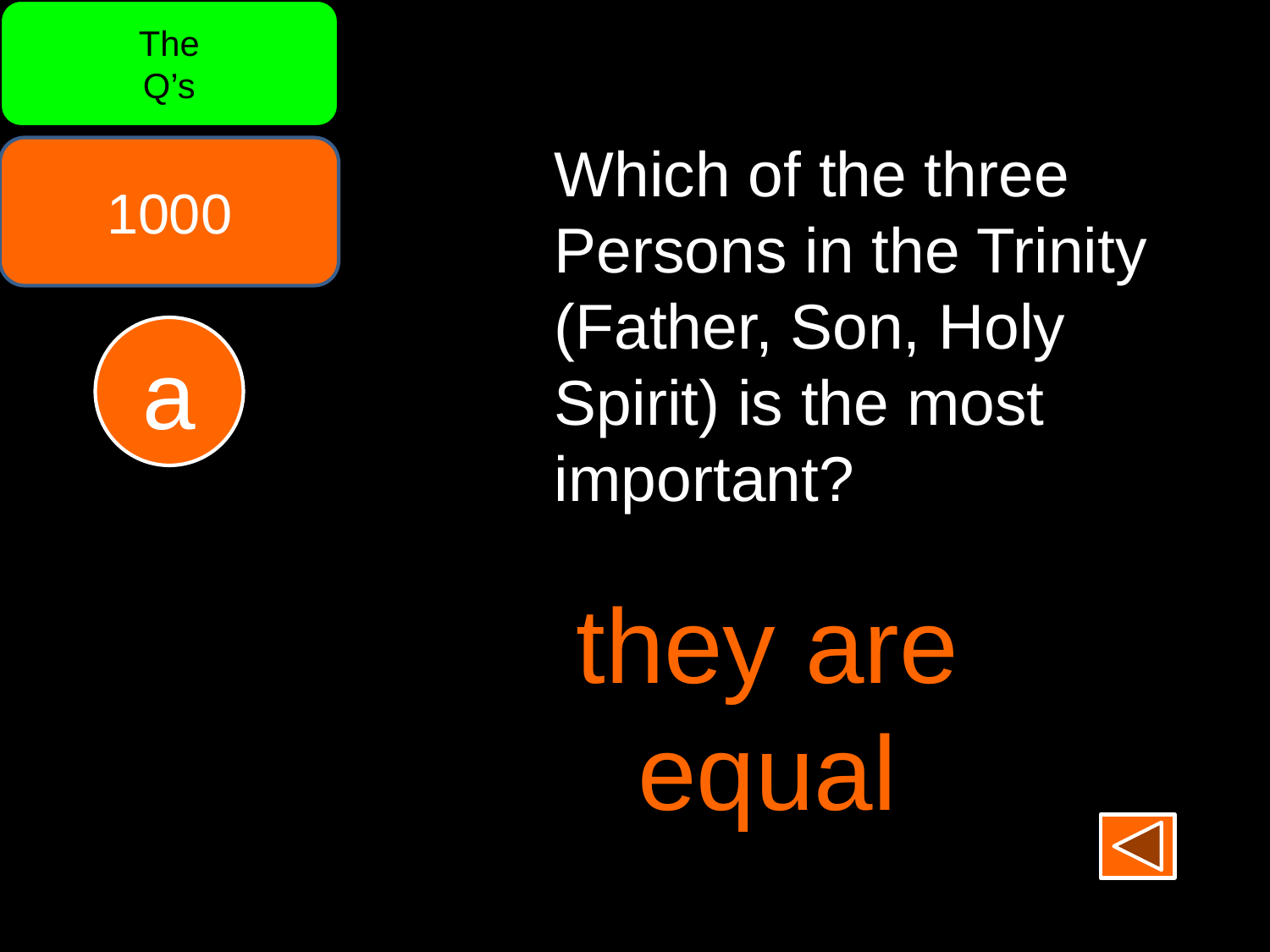

The
Q’s
Which of the three
Persons in the Trinity
(Father, Son, Holy
Spirit) is the most
important?
1000
a
they are equal